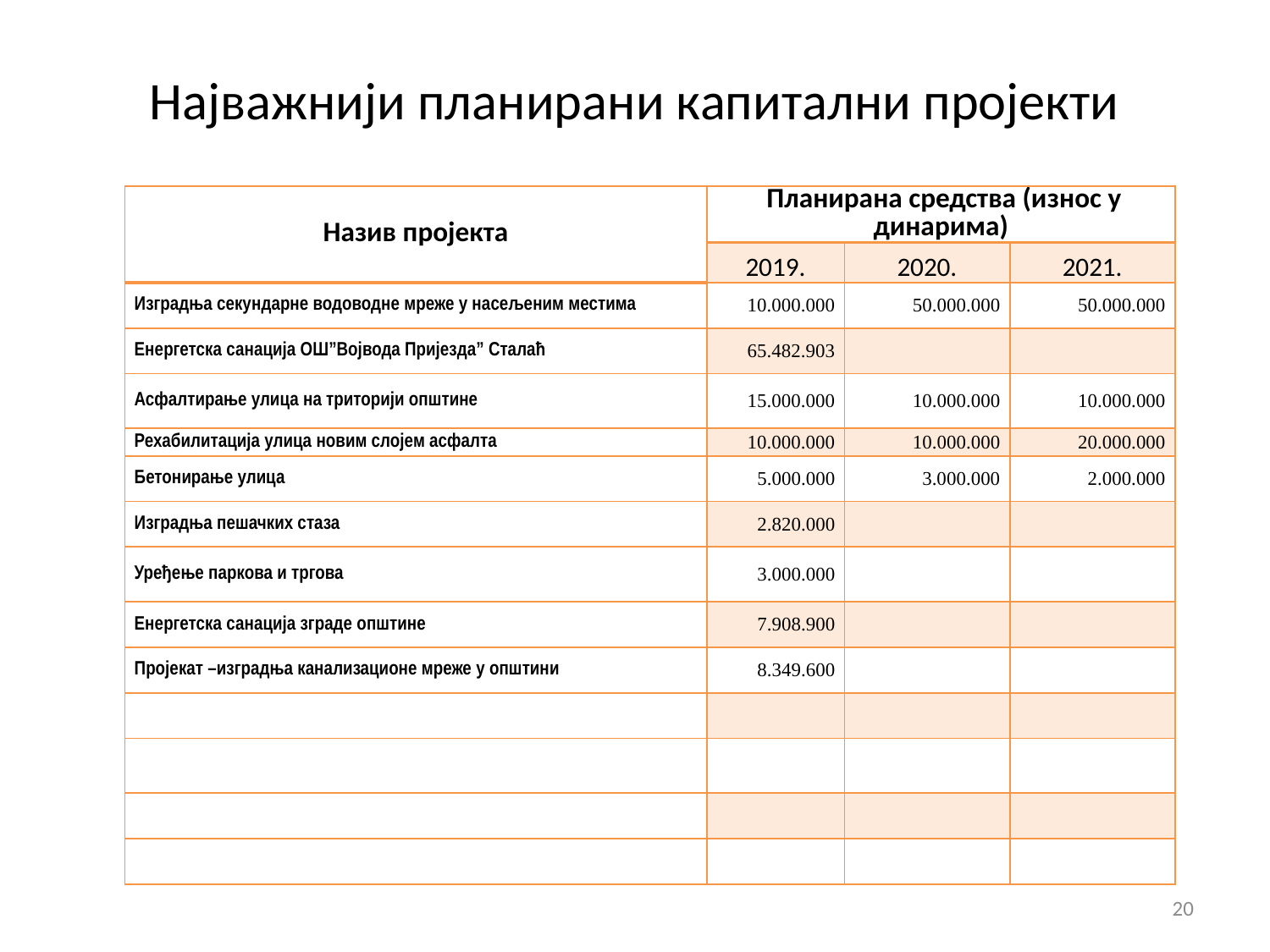

# Најважнији планирани капитални пројекти
| Назив пројекта | Планирана средства (износ у динарима) |  |  |
| --- | --- | --- | --- |
|  | 2019. | 2020. | 2021. |
| Изградња секундарне водоводне мреже у насељеним местима | 10.000.000 | 50.000.000 | 50.000.000 |
| Енергетска санација ОШ”Војвода Пријезда” Сталаћ | 65.482.903 |  |  |
| Асфалтирање улица на триторији општине | 15.000.000 | 10.000.000 | 10.000.000 |
| Рехабилитација улица новим слојем асфалта | 10.000.000 | 10.000.000 | 20.000.000 |
| Бетонирање улица | 5.000.000 | 3.000.000 | 2.000.000 |
| Изградња пешачких стаза | 2.820.000 |  |  |
| Уређење паркова и тргова | 3.000.000 |  |  |
| Енергетска санација зграде општине | 7.908.900 |  |  |
| Пројекат –изградња канализационе мреже у општини | 8.349.600 |  |  |
|  |  |  |  |
|  |  |  |  |
|  |  |  |  |
|  |  |  |  |
20